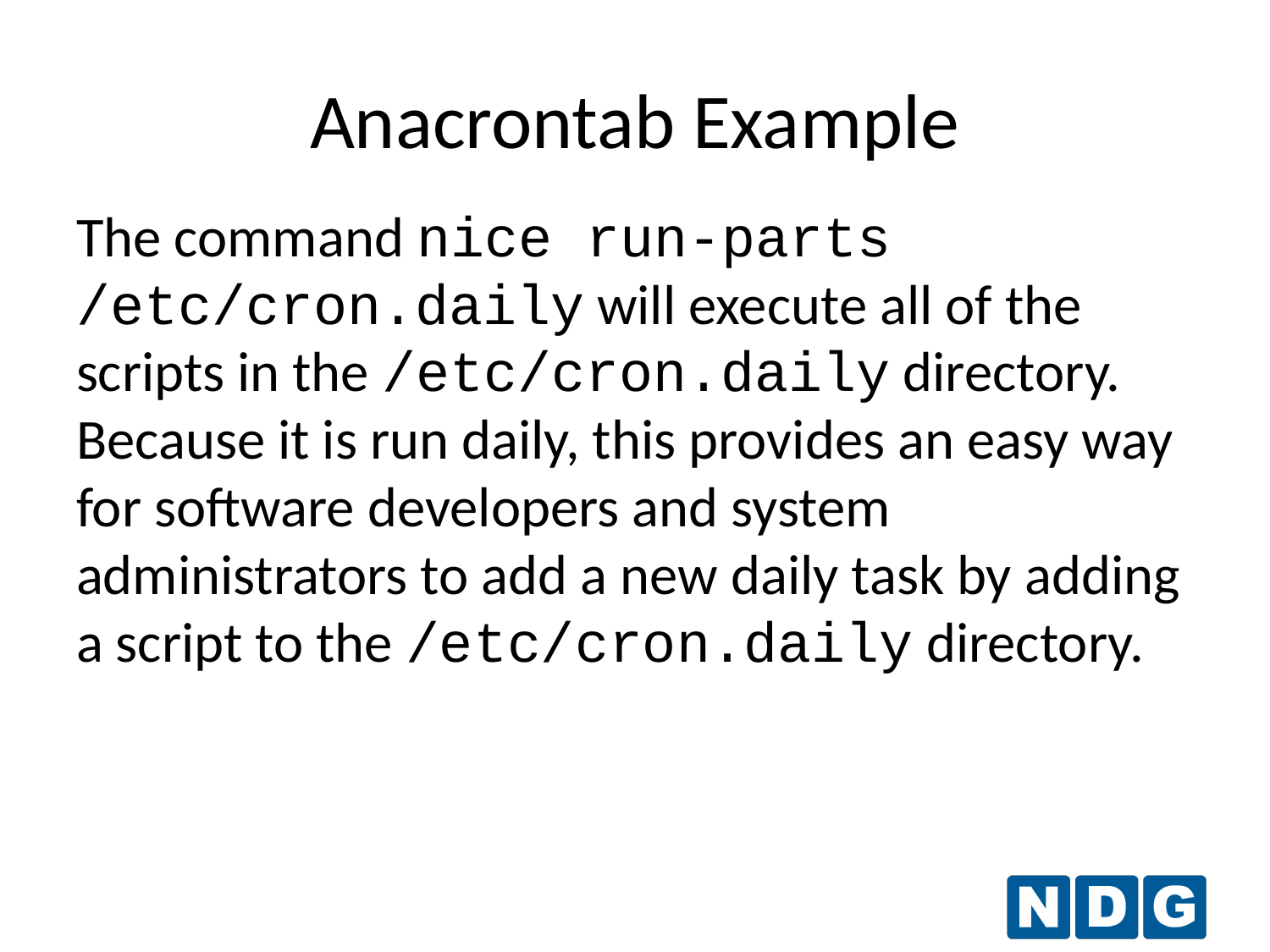

Anacrontab Example
The command nice run-parts /etc/cron.daily will execute all of the scripts in the /etc/cron.daily directory.  Because it is run daily, this provides an easy way for software developers and system administrators to add a new daily task by adding a script to the /etc/cron.daily directory.